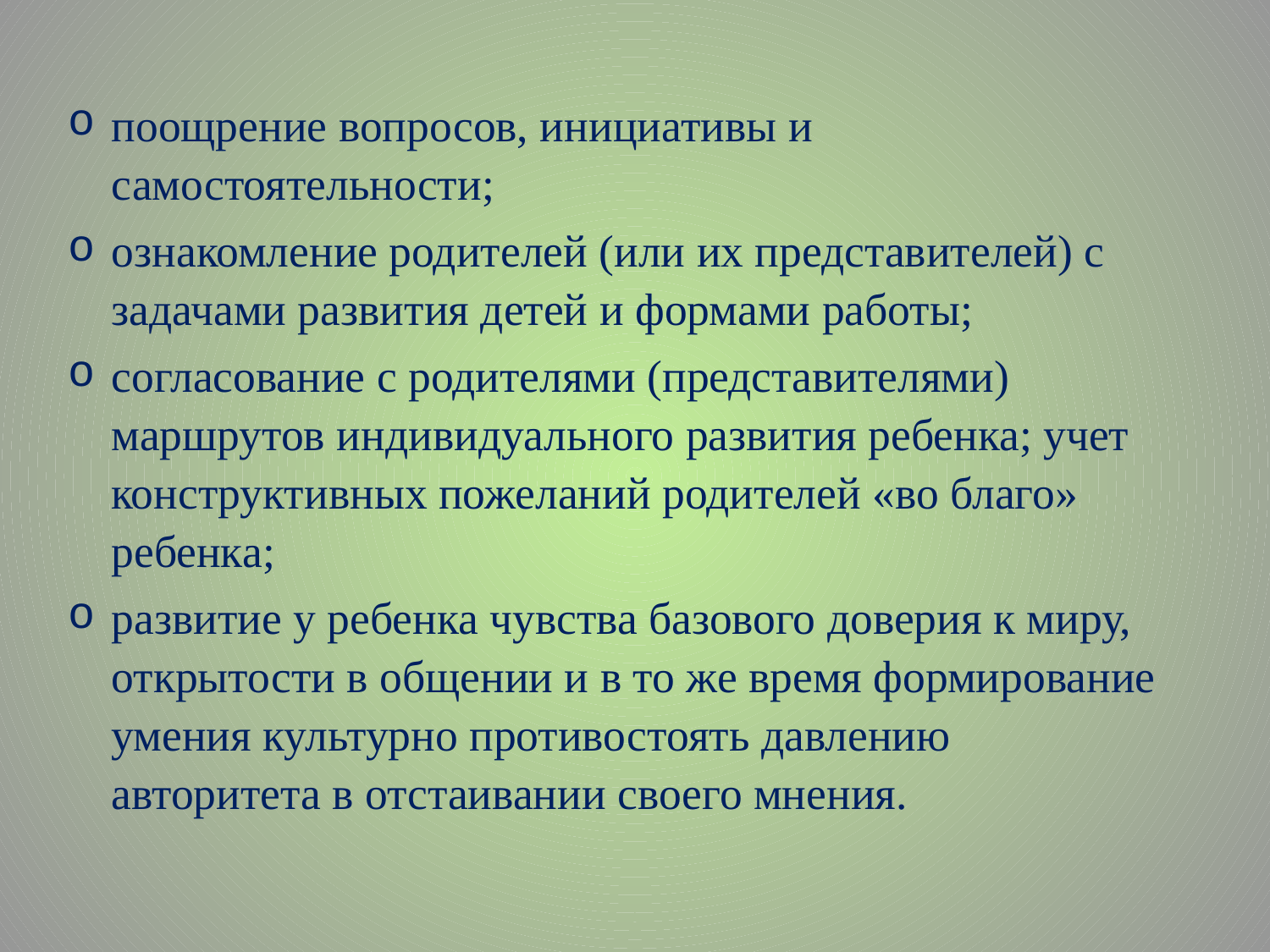

поощрение вопросов, инициа­тивы и самостоятельности;
ознакомление родителей (или их представителей) с задачами развития детей и формами работы;
согласование с родителями (представителями) маршрутов индивидуального развития ребенка; учет конструктивных пожеланий родителей «во благо» ребенка;
развитие у ребенка чувства базового доверия к миру, открытости в общении и в то же время формирование уме­ния культурно противостоять давлению авторитета в от­стаивании своего мнения.